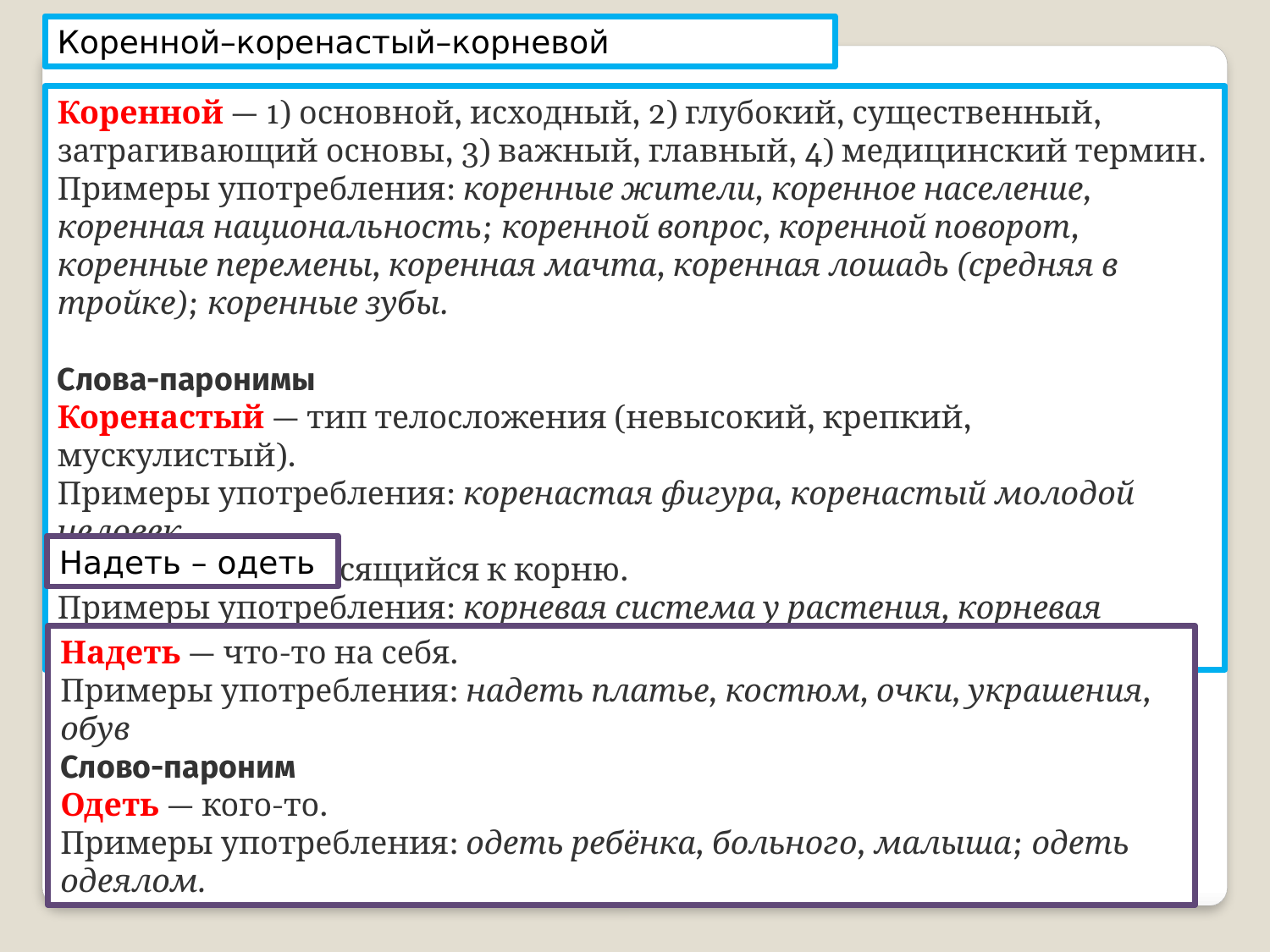

Коренной–коренастый–корневой
Коренной — 1) основной, исходный, 2) глубокий, существенный, затрагивающий основы, 3) важный, главный, 4) медицинский термин.
Примеры употребления: коренные жители, коренное население, коренная национальность; коренной вопрос, коренной поворот, коренные перемены, коренная мачта, коренная лошадь (средняя в тройке); коренные зубы.
Слова-паронимы
Коренастый — тип телосложения (невысокий, крепкий, мускулистый).
Примеры употребления: коренастая фигура, коренастый молодой человек.
Корневой — относящийся к корню.
Примеры употребления: корневая система у растения, корневая морфема.
Надеть – одеть
Надеть — что-то на себя.
Примеры употребления: надеть платье, костюм, очки, украшения, обув
Слово-пароним
Одеть — кого-то.
Примеры употребления: одеть ребёнка, больного, малыша; одеть одеялом.